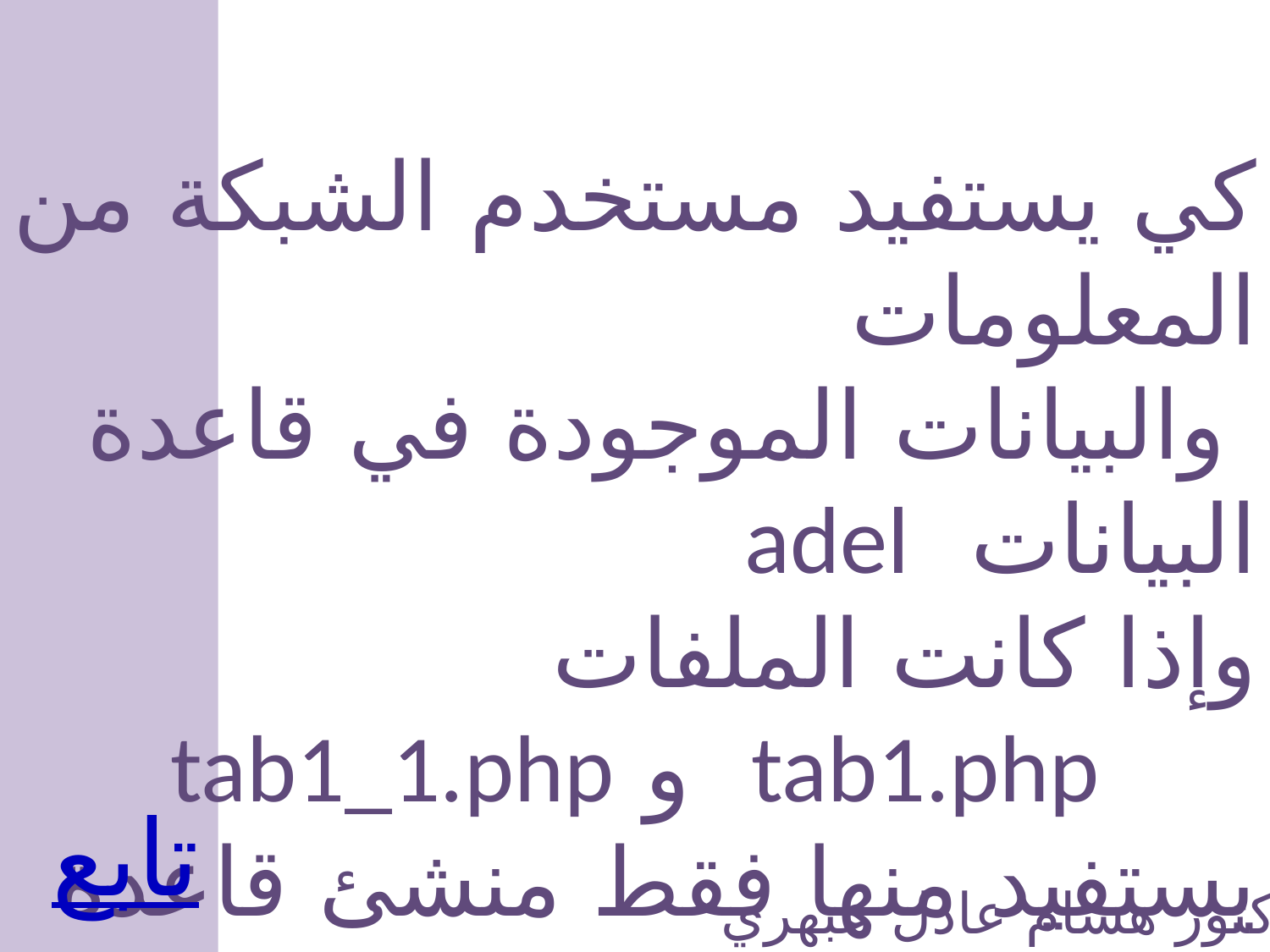

كي يستفيد مستخدم الشبكة من المعلومات
 والبيانات الموجودة في قاعدة البيانات  adel
وإذا كانت الملفات
 tab1.php  و tab1_1.php
يستفيد منها فقط منشئ قاعدة البيانات  المستخدم
 adel.
تابع
الدكتور هشام عادل عبهري